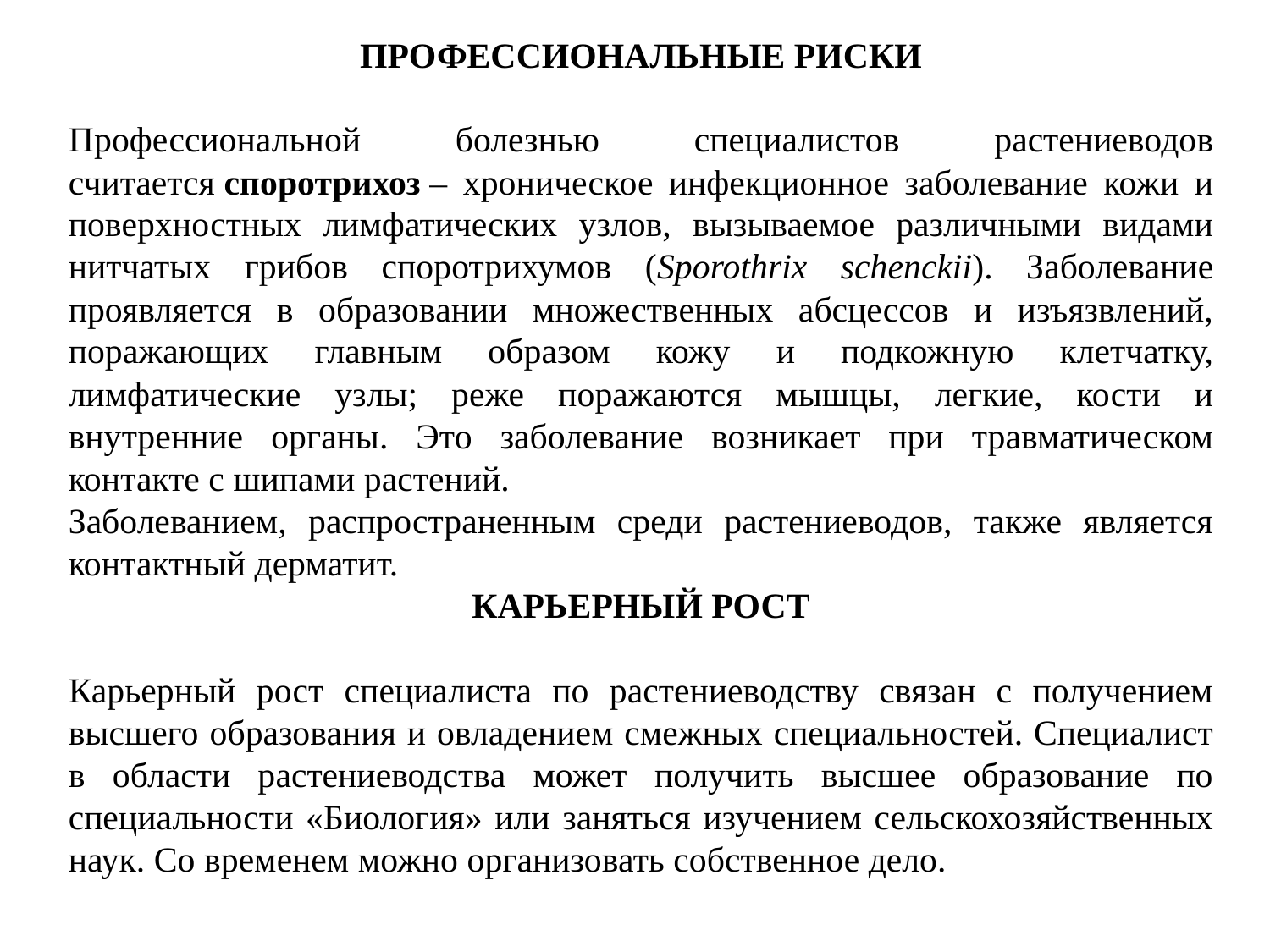

ПРОФЕССИОНАЛЬНЫЕ РИСКИ
Профессиональной болезнью специалистов растениеводов считается споротрихоз – хроническое инфекционное заболевание кожи и поверхностных лимфатических узлов, вызываемое различными видами нитчатых грибов споротрихумов (Sporothrix schenckii). Заболевание проявляется в образовании множественных абсцессов и изъязвлений, поражающих главным образом кожу и подкожную клетчатку, лимфатические узлы; реже поражаются мышцы, легкие, кости и внутренние органы. Это заболевание возникает при травматическом контакте с шипами растений.
Заболеванием, распространенным среди растениеводов, также является контактный дерматит.
КАРЬЕРНЫЙ РОСТ
Карьерный рост специалиста по растениеводству связан с получением высшего образования и овладением смежных специальностей. Специалист в области растениеводства может получить высшее образование по специальности «Биология» или заняться изучением сельскохозяйственных наук. Со временем можно организовать собственное дело.